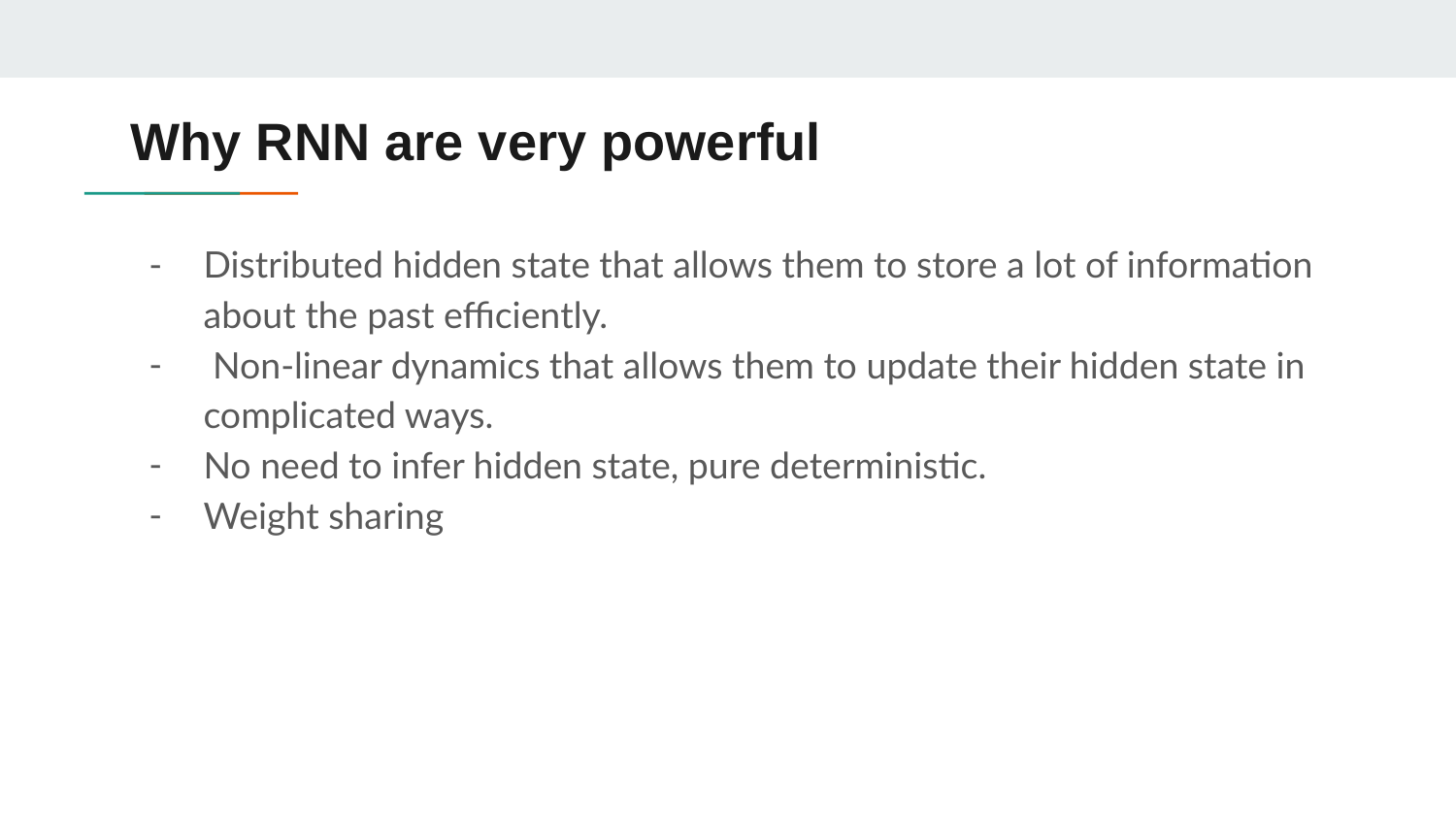

# Why RNN are very powerful
Distributed hidden state that allows them to store a lot of information about the past efficiently.
 Non-linear dynamics that allows them to update their hidden state in complicated ways.
No need to infer hidden state, pure deterministic.
Weight sharing